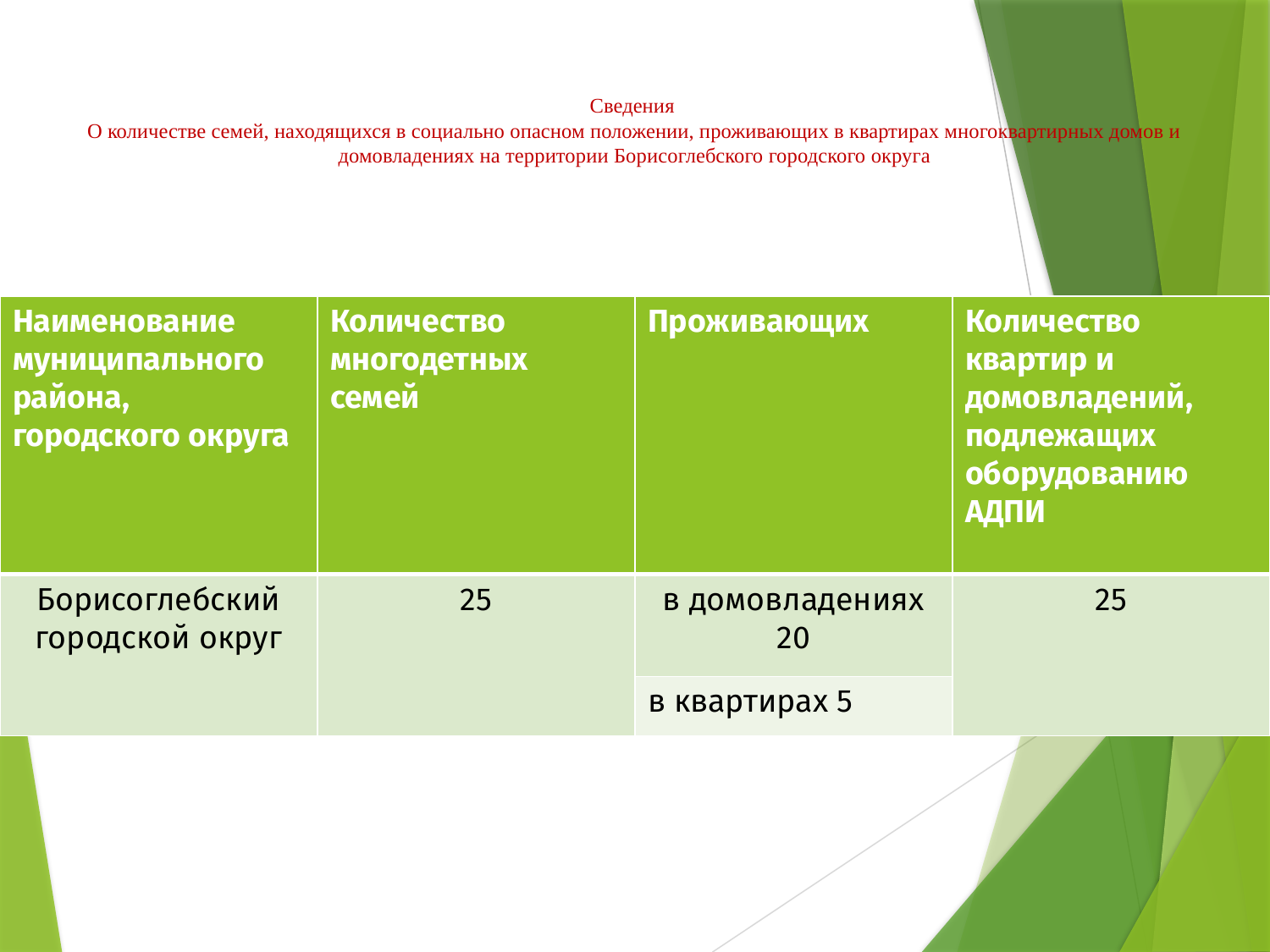

# Сведения О количестве семей, находящихся в социально опасном положении, проживающих в квартирах многоквартирных домов и домовладениях на территории Борисоглебского городского округа
| Наименование муниципального района, городского округа | Количество многодетных семей | Проживающих | Количество квартир и домовладений, подлежащих оборудованию АДПИ |
| --- | --- | --- | --- |
| Борисоглебский городской округ | 25 | в домовладениях 20 | 25 |
|  |  | в квартирах 5 |  |